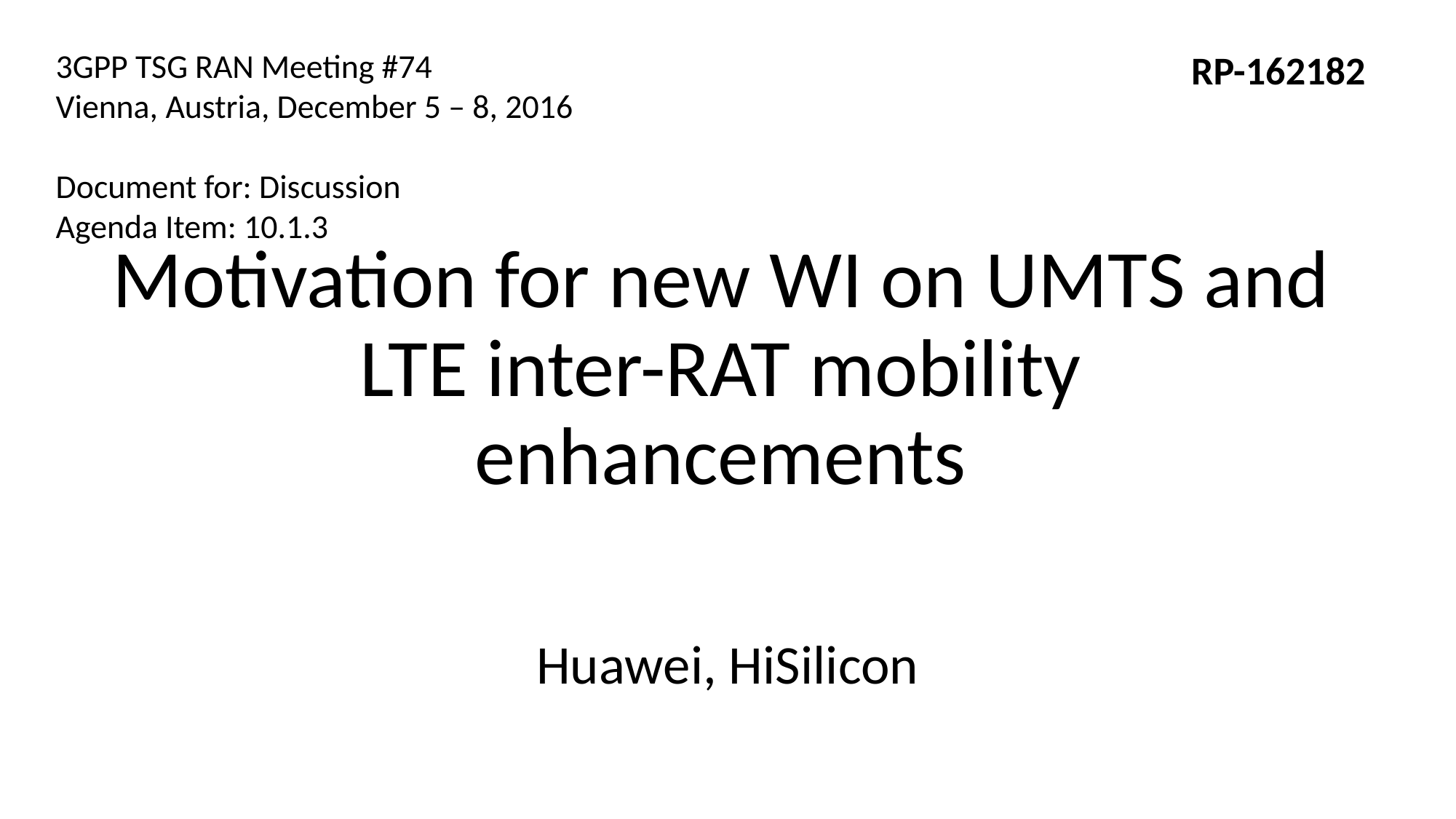

3GPP TSG RAN Meeting #74
Vienna, Austria, December 5 – 8, 2016

Document for: Discussion
Agenda Item: 10.1.3
RP-162182
# Motivation for new WI on UMTS and LTE inter-RAT mobility enhancements
Huawei, HiSilicon